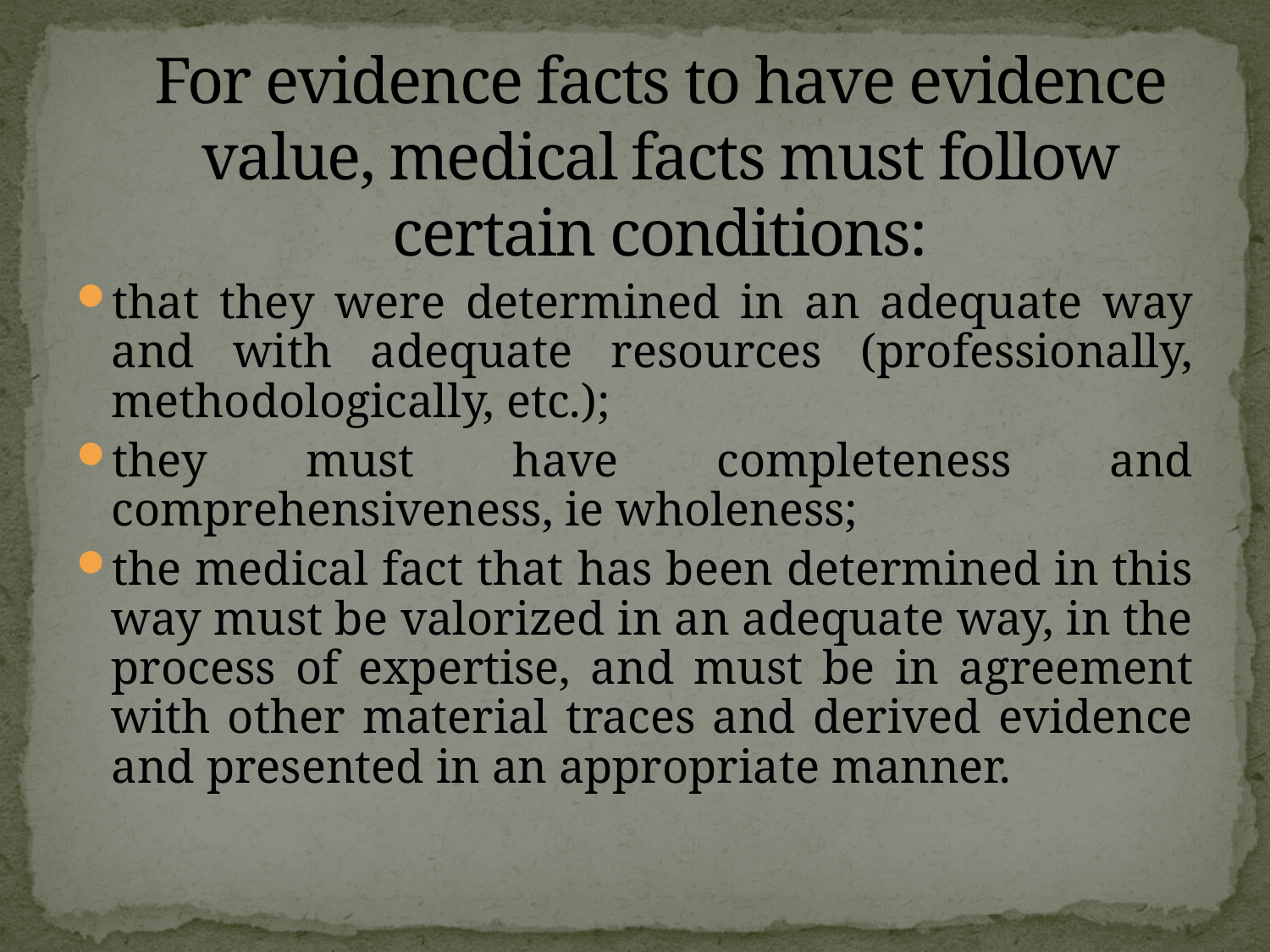

# For evidence facts to have evidence value, medical facts must follow certain conditions:

that they were determined in an adequate way and with adequate resources (professionally, methodologically, etc.);
they must have completeness and comprehensiveness, ie wholeness;
the medical fact that has been determined in this way must be valorized in an adequate way, in the process of expertise, and must be in agreement with other material traces and derived evidence and presented in an appropriate manner.